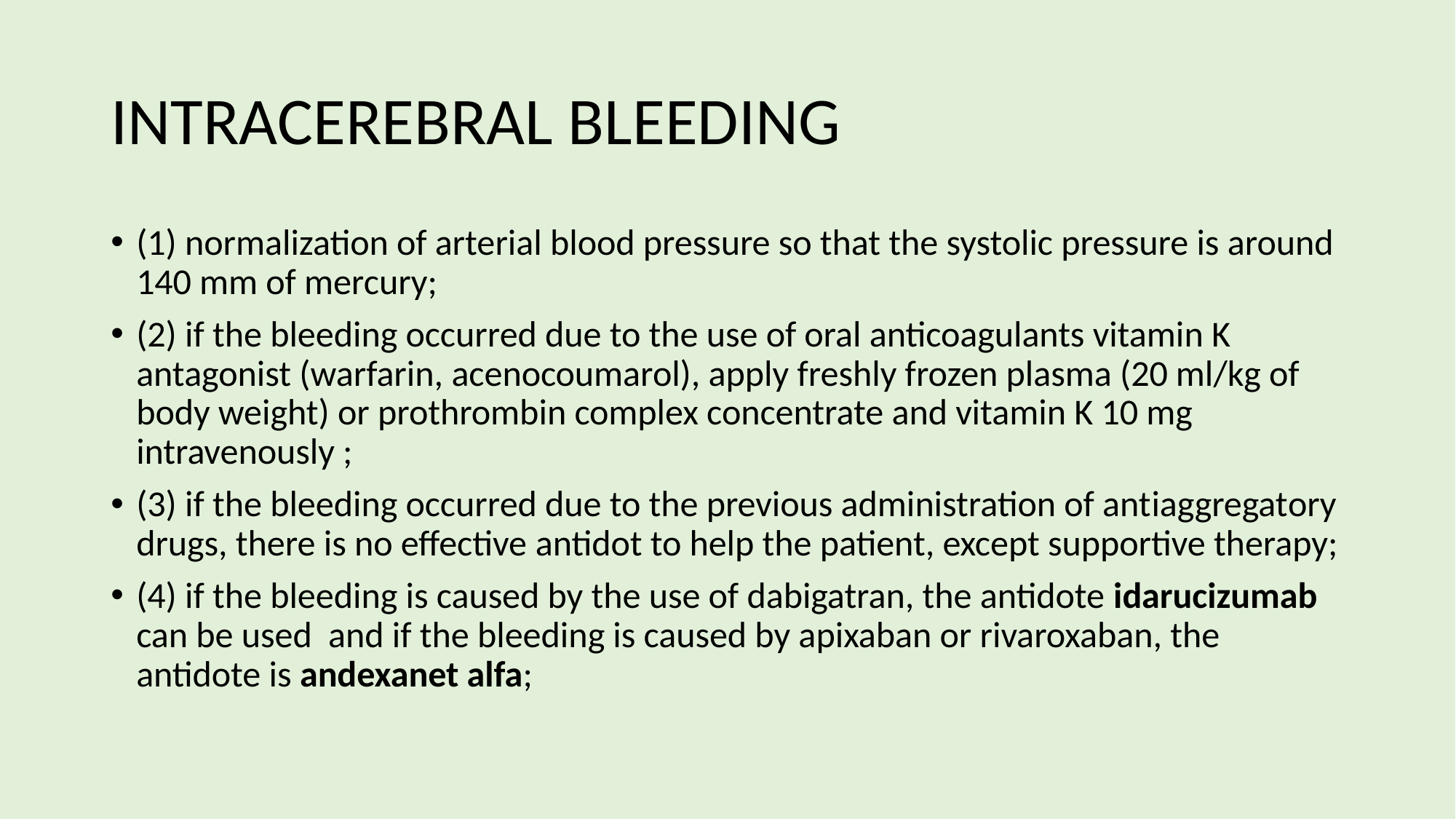

# INTRACEREBRAL BLEEDING
(1) normalization of arterial blood pressure so that the systolic pressure is around 140 mm of mercury;
(2) if the bleeding occurred due to the use of oral anticoagulants vitamin K antagonist (warfarin, acenocoumarol), apply freshly frozen plasma (20 ml/kg of body weight) or prothrombin complex concentrate and vitamin K 10 mg intravenously ;
(3) if the bleeding occurred due to the previous administration of antiaggregatory drugs, there is no effective antidot to help the patient, except supportive therapy;
(4) if the bleeding is caused by the use of dabigatran, the antidote idarucizumab can be used  and if the bleeding is caused by apixaban or rivaroxaban, the antidote is andexanet alfa;